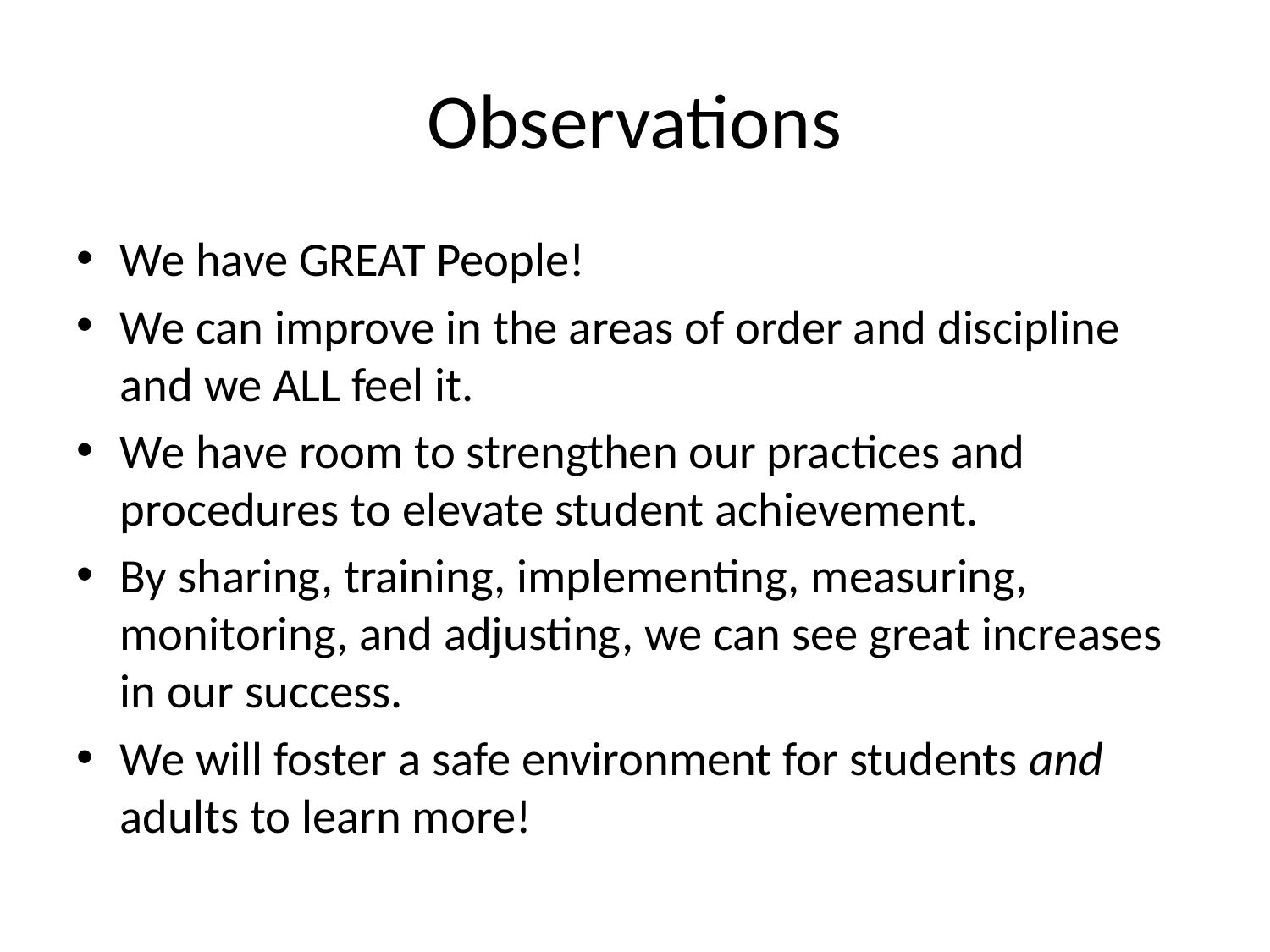

# Observations
We have GREAT People!
We can improve in the areas of order and discipline and we ALL feel it.
We have room to strengthen our practices and procedures to elevate student achievement.
By sharing, training, implementing, measuring, monitoring, and adjusting, we can see great increases in our success.
We will foster a safe environment for students and adults to learn more!